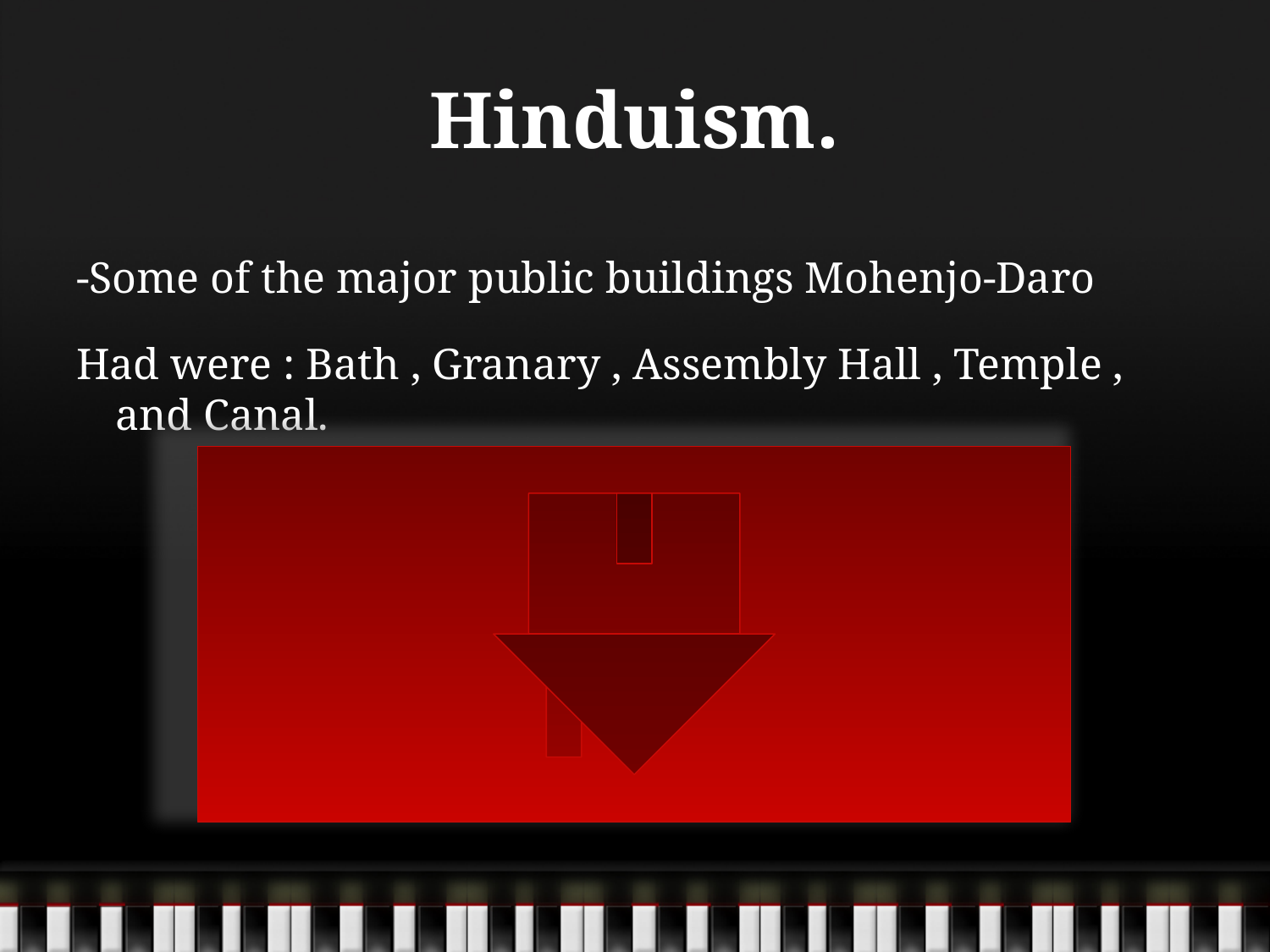

# Hinduism.
-Some of the major public buildings Mohenjo-Daro
Had were : Bath , Granary , Assembly Hall , Temple , and Canal.